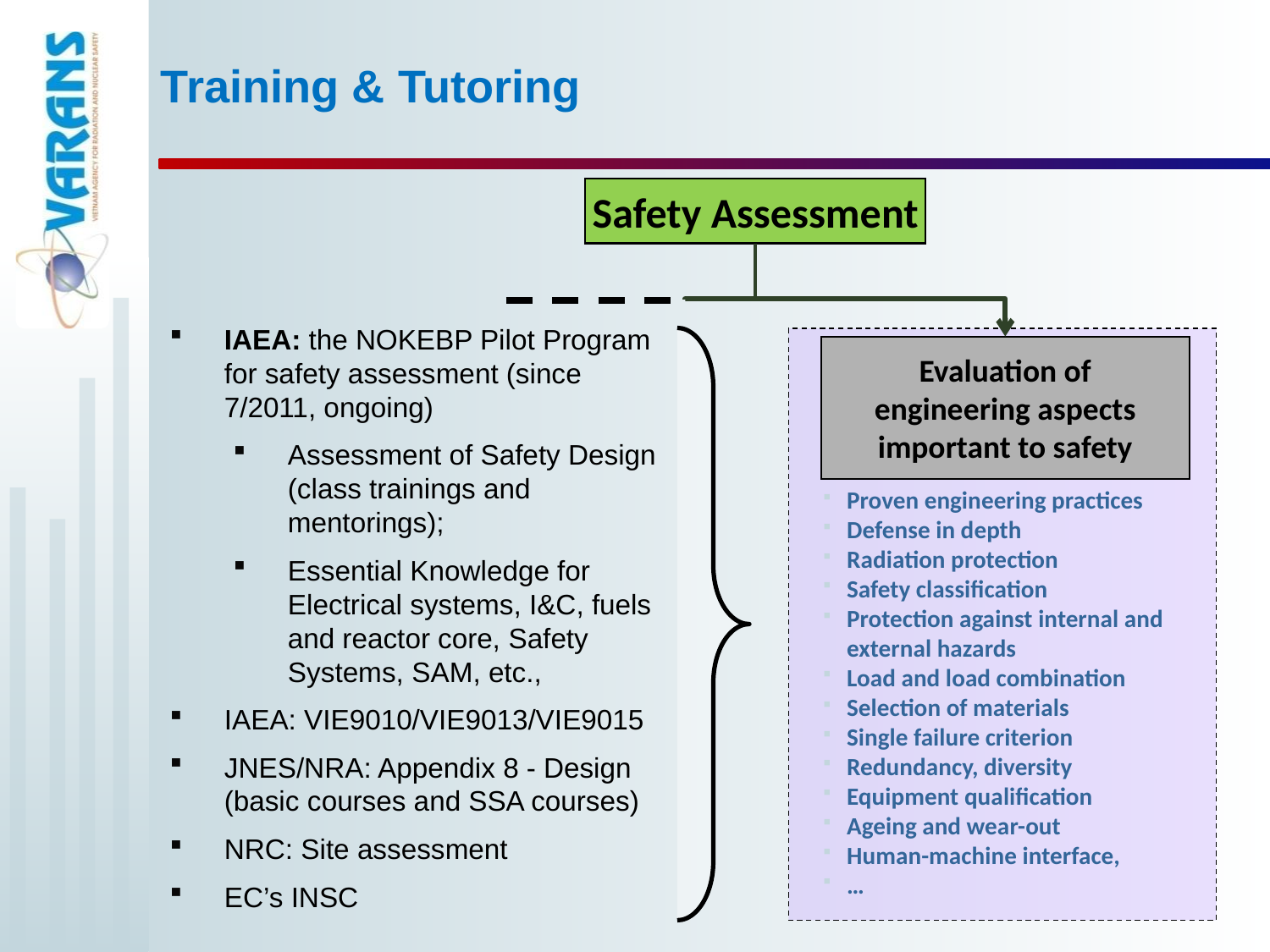

Training & Tutoring

Safety Assessment

Evaluation of
engineering aspects
important to safety
Proven engineering practices
Defense in depth
Radiation protection
Safety classification
Protection against internal and  external hazards
Load and load combination
Selection of materials
Single failure criterion
Redundancy, diversity
Equipment qualification
Ageing and wear-out
Human-machine interface,
…
IAEA: the NOKEBP Pilot Program for safety assessment (since 7/2011, ongoing)
Assessment of Safety Design (class trainings and mentorings);
Essential Knowledge for Electrical systems, I&C, fuels and reactor core, Safety Systems, SAM, etc.,
IAEA: VIE9010/VIE9013/VIE9015
JNES/NRA: Appendix 8 - Design (basic courses and SSA courses)
NRC: Site assessment
EC’s INSC